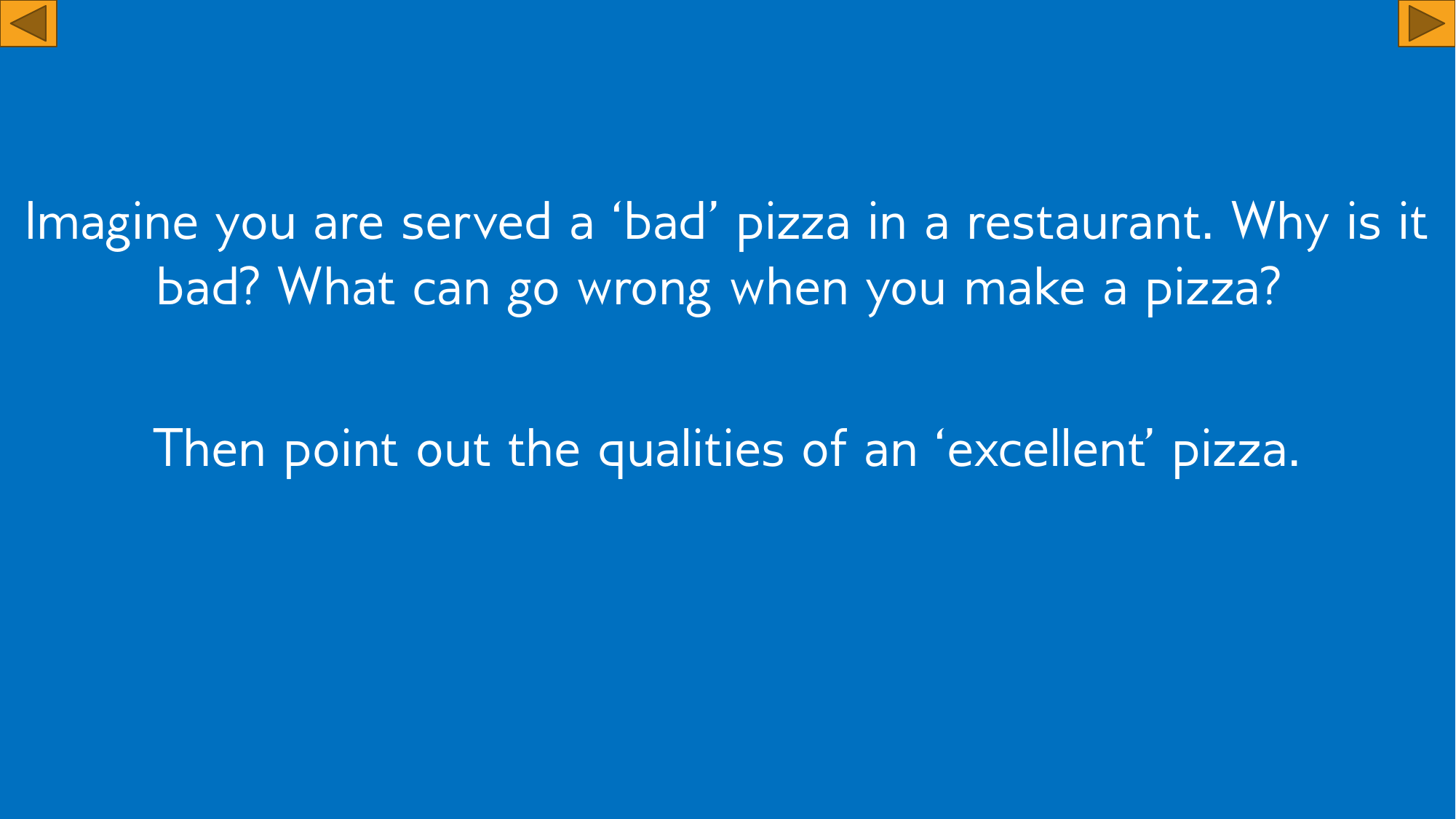

Imagine you are served a ‘bad’ pizza in a restaurant. Why is it bad? What can go wrong when you make a pizza?

Then point out the qualities of an ‘excellent’ pizza.